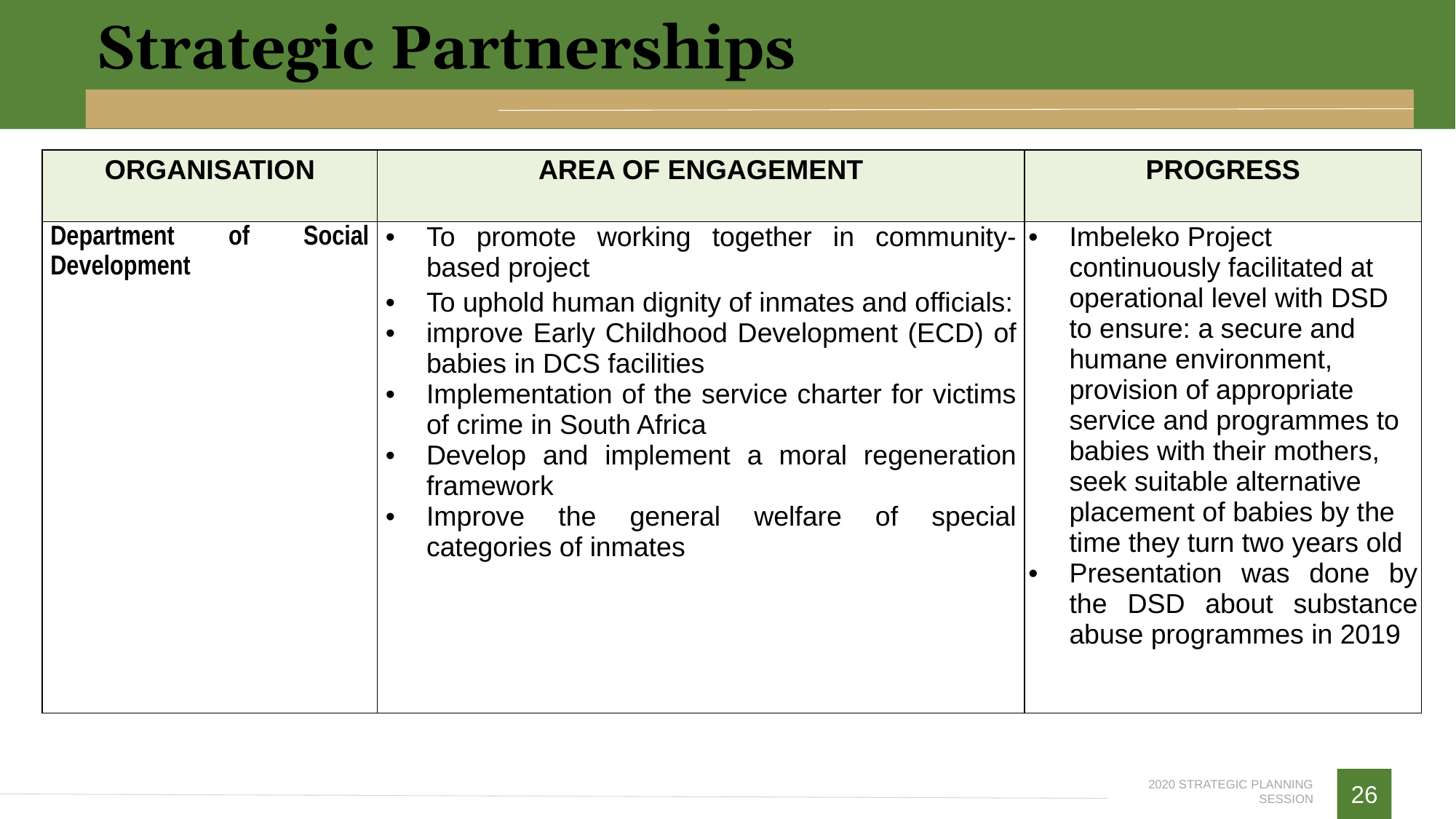

Strategic Partnerships

| ORGANISATION | AREA OF ENGAGEMENT | PROGRESS |
| --- | --- | --- |
| Department of Social Development | To promote working together in community-based project To uphold human dignity of inmates and officials: improve Early Childhood Development (ECD) of babies in DCS facilities Implementation of the service charter for victims of crime in South Africa Develop and implement a moral regeneration framework Improve the general welfare of special categories of inmates | Imbeleko Project continuously facilitated at operational level with DSD to ensure: a secure and humane environment, provision of appropriate service and programmes to babies with their mothers, seek suitable alternative placement of babies by the time they turn two years old Presentation was done by the DSD about substance abuse programmes in 2019 |